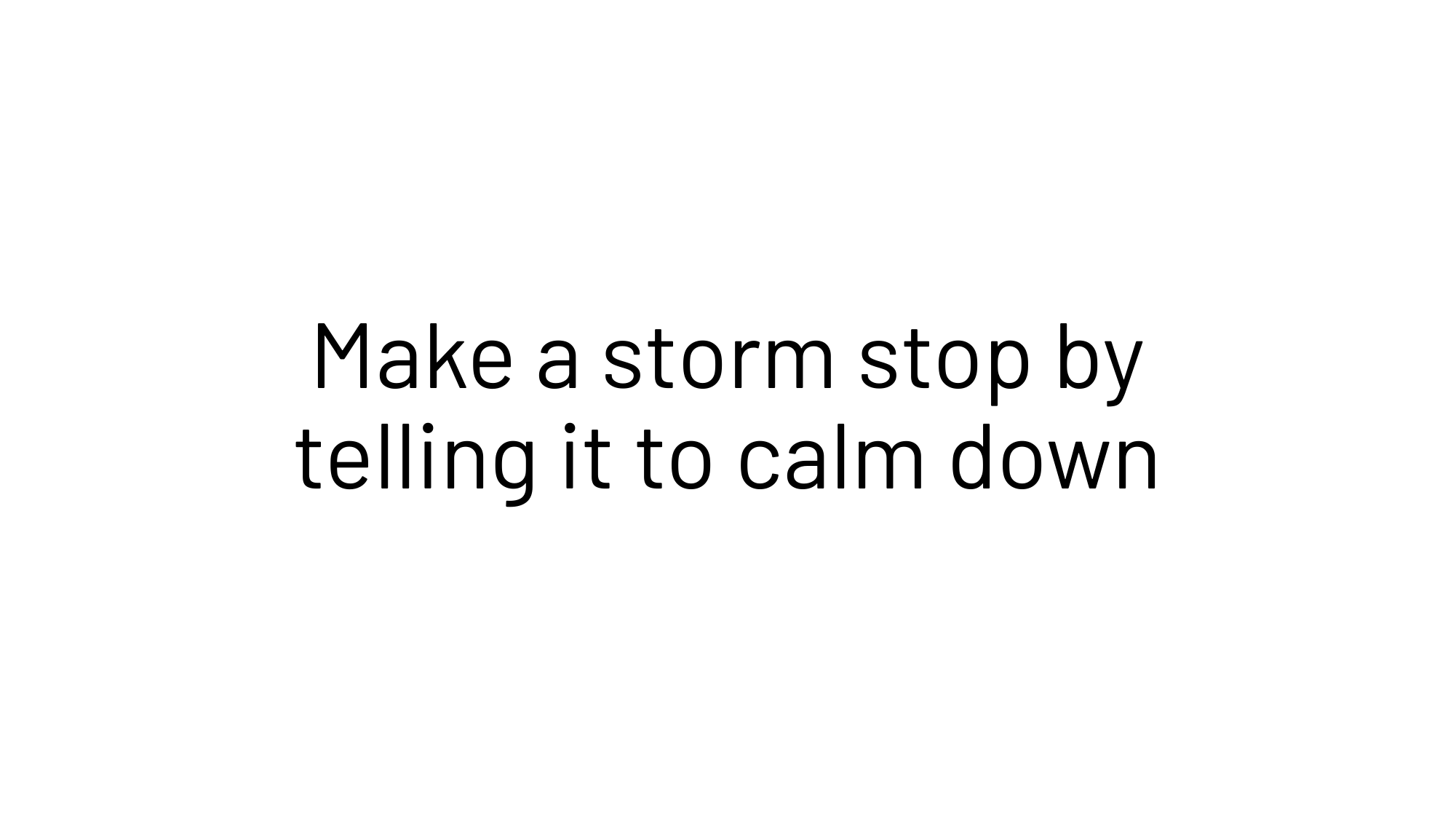

# Make a storm stop by telling it to calm down